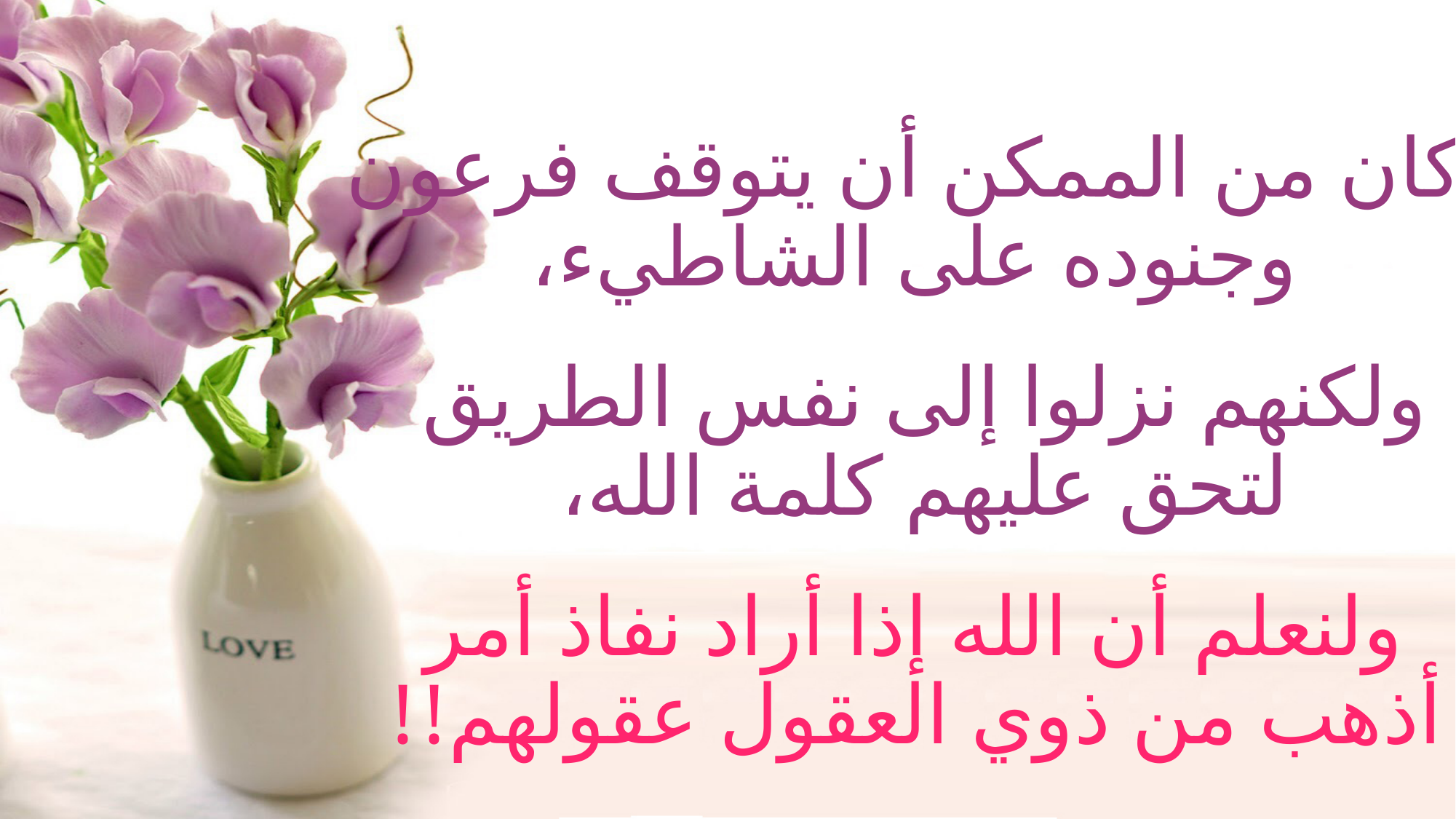

# وكان من الممكن أن يتوقف فرعون وجنوده على الشاطيء، ولكنهم نزلوا إلى نفس الطريق لتحق عليهم كلمة الله، ولنعلم أن الله إذا أراد نفاذ أمر أذهب من ذوي العقول عقولهم!!